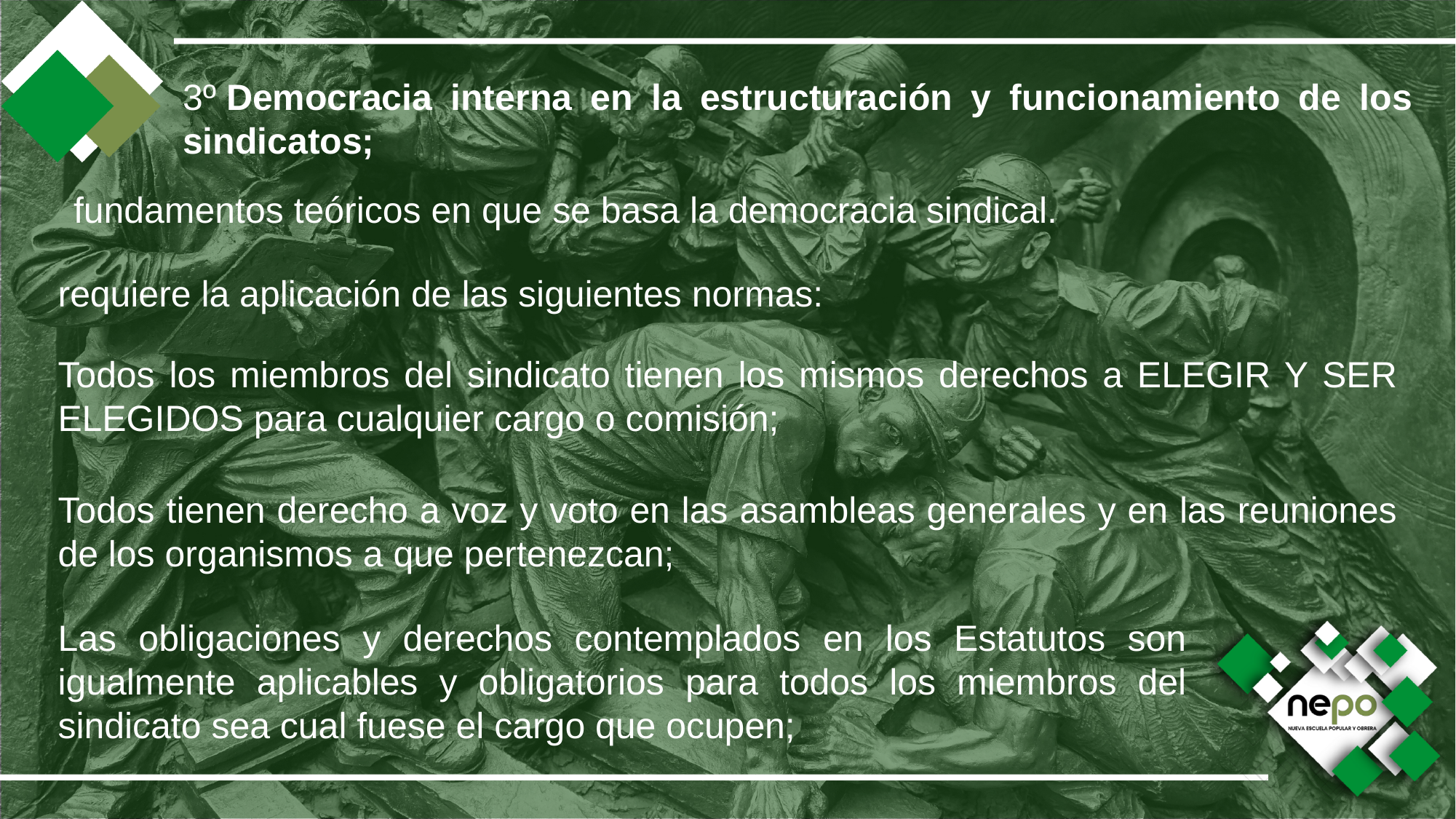

3º Democracia interna en la estructuración y funcionamiento de los sindicatos;
fundamentos teóricos en que se basa la democracia sindical.
requiere la aplicación de las siguientes normas:
Todos los miembros del sindicato tienen los mismos derechos a ELEGIR Y SER ELEGIDOS para cualquier cargo o comisión;
Todos tienen derecho a voz y voto en las asambleas generales y en las reuniones de los organismos a que pertenezcan;
Las obligaciones y derechos contemplados en los Estatutos son igualmente aplicables y obligatorios para todos los miembros del sindicato sea cual fuese el cargo que ocupen;